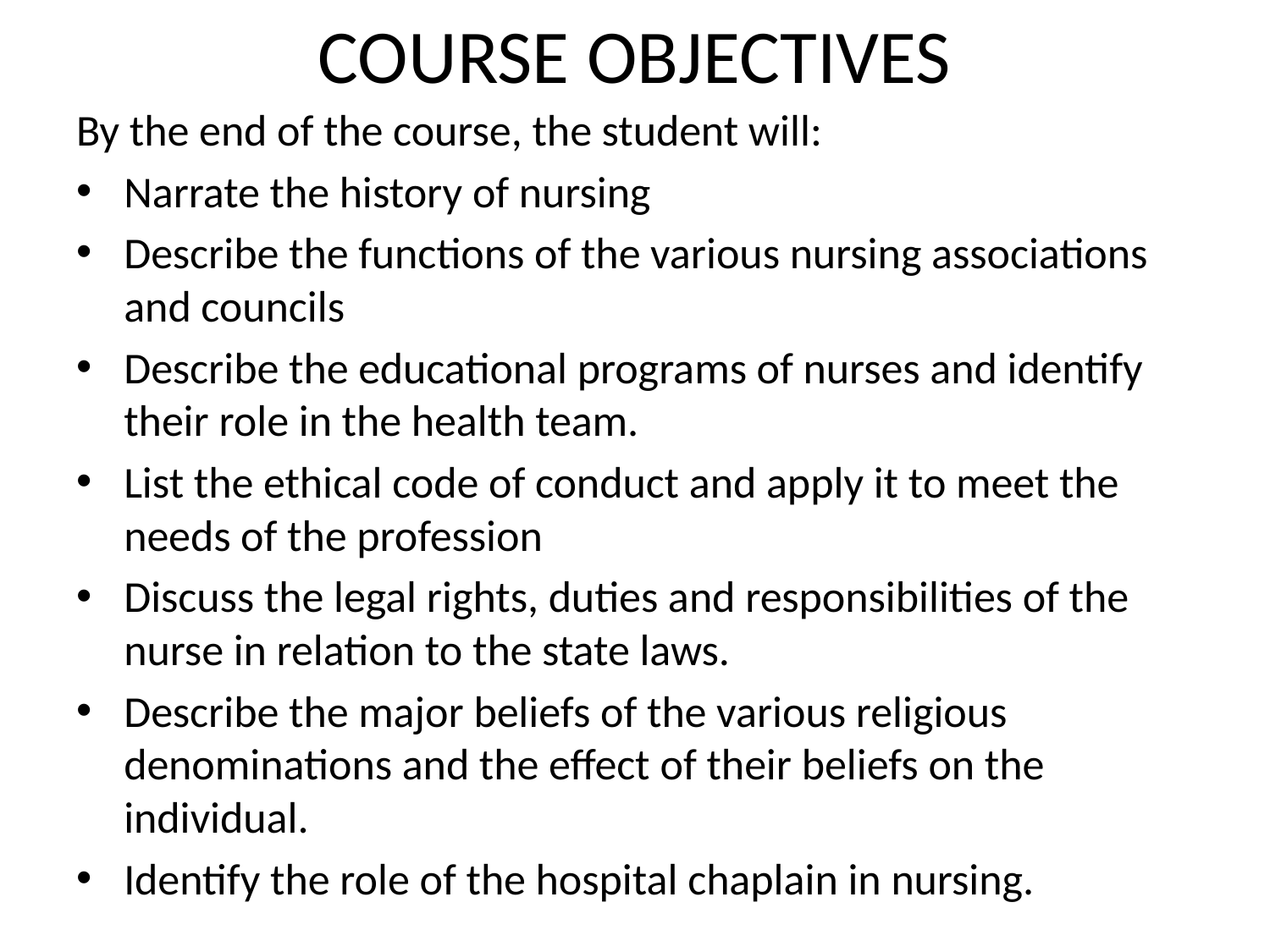

# COURSE OBJECTIVES
By the end of the course, the student will:
Narrate the history of nursing
Describe the functions of the various nursing associations and councils
Describe the educational programs of nurses and identify their role in the health team.
List the ethical code of conduct and apply it to meet the needs of the profession
Discuss the legal rights, duties and responsibilities of the nurse in relation to the state laws.
Describe the major beliefs of the various religious denominations and the effect of their beliefs on the individual.
Identify the role of the hospital chaplain in nursing.